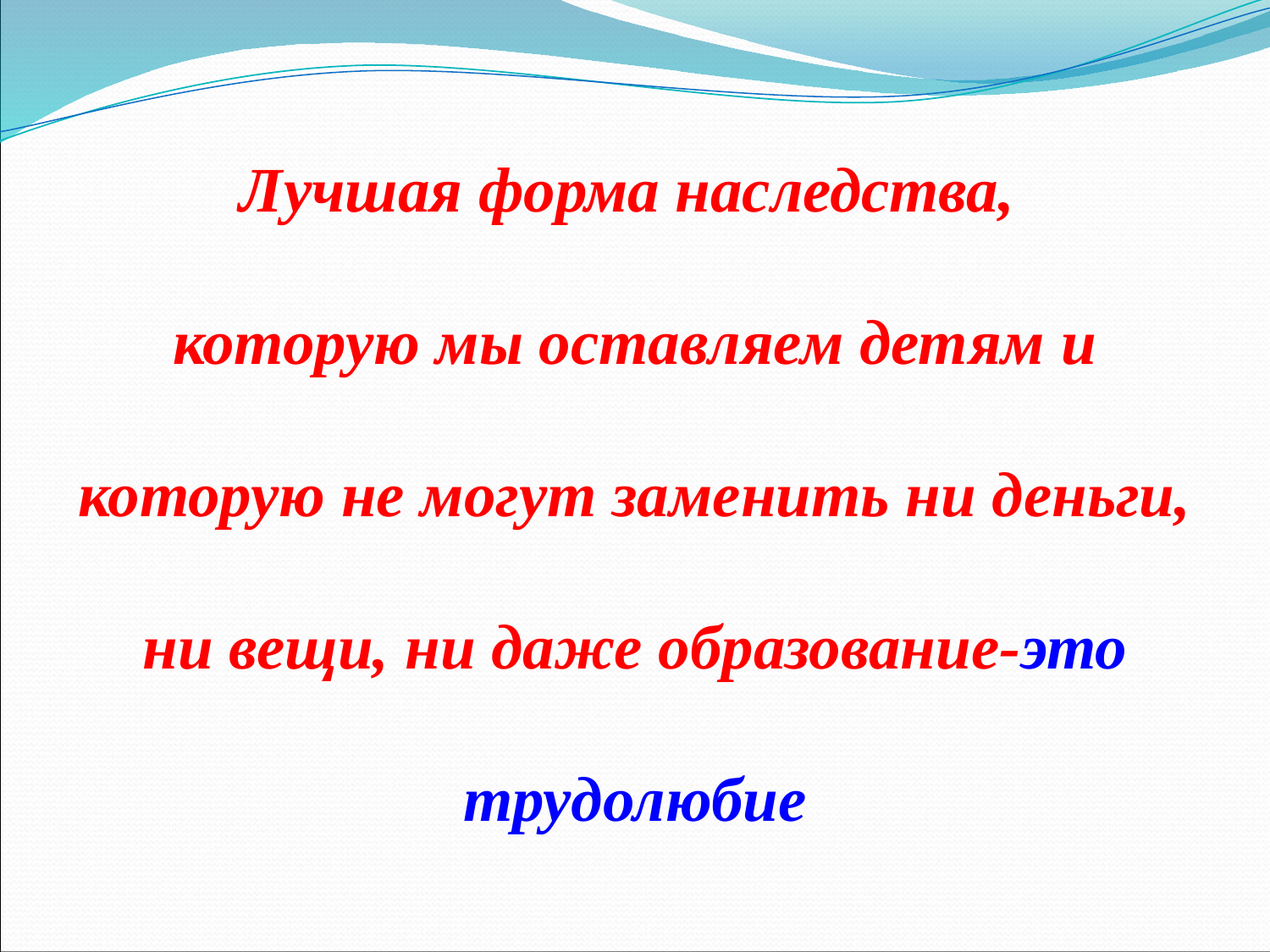

Лучшая форма наследства,
которую мы оставляем детям и которую не могут заменить ни деньги, ни вещи, ни даже образование-это трудолюбие

#